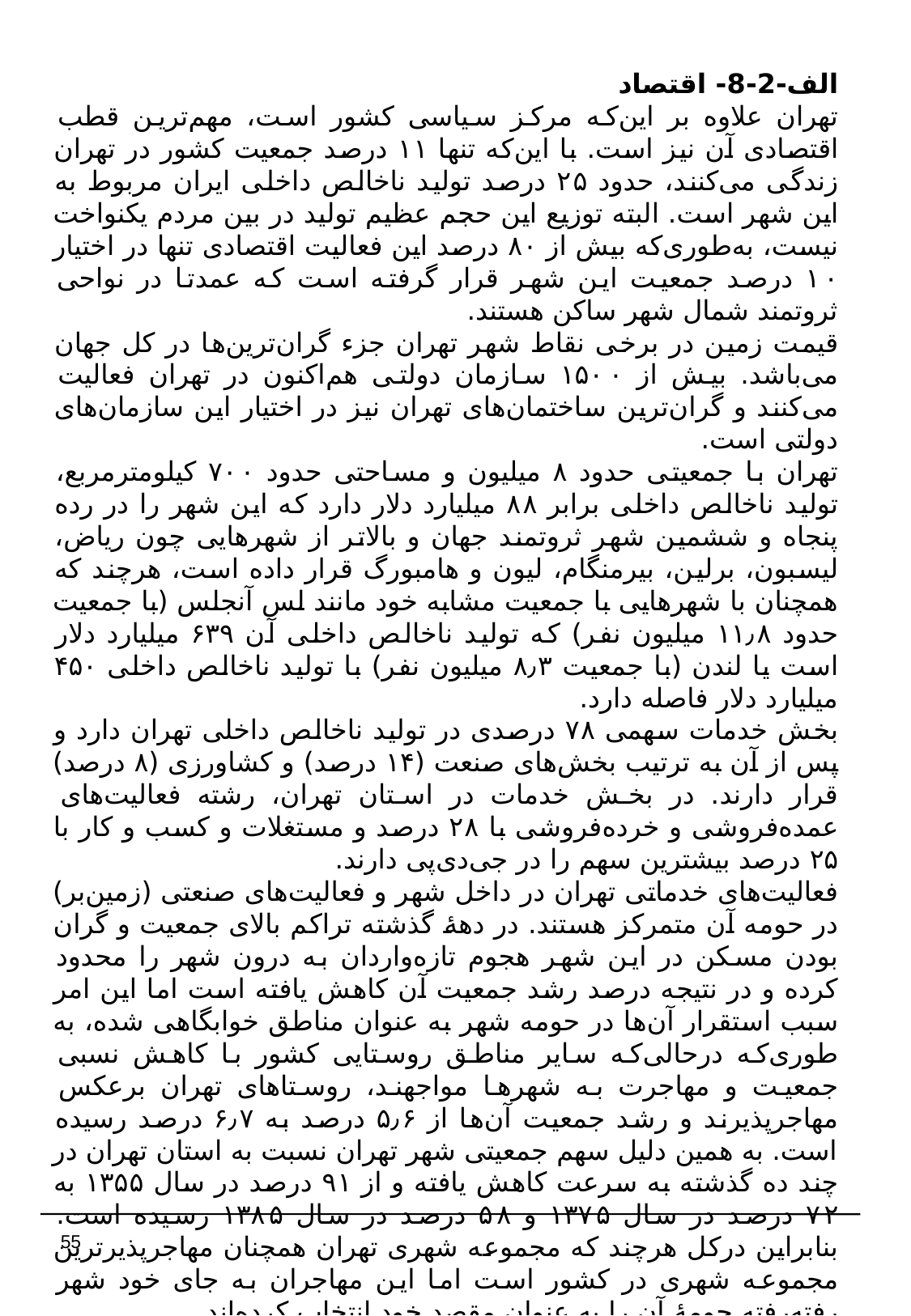

الف-2-8- اقتصاد
تهران علاوه بر این‌که مرکز سیاسی کشور است، مهم‌ترین قطب اقتصادی آن نیز است. با این‌که تنها ۱۱ درصد جمعیت کشور در تهران زندگی می‌کنند، حدود ۲۵ درصد تولید ناخالص داخلی ایران مربوط به این شهر است. البته توزیع این حجم عظیم تولید در بین مردم یکنواخت نیست، به‌طوری‌که بیش از ۸۰ درصد این فعالیت اقتصادی تنها در اختیار ۱۰ درصد جمعیت این شهر قرار گرفته است که عمدتا در نواحی ثروتمند شمال شهر ساکن هستند.
قیمت زمین در برخی نقاط شهر تهران جزء گران‌ترین‌ها در کل جهان می‌باشد. بیش از ۱۵۰۰ سازمان دولتی هم‌اکنون در تهران فعالیت می‌کنند و گران‌ترین ساختمان‌های تهران نیز در اختیار این سازمان‌های دولتی است.
تهران با جمعیتی حدود ۸ میلیون و مساحتی حدود ۷۰۰ کیلومترمربع، تولید ناخالص داخلی برابر ۸۸ میلیارد دلار دارد که این شهر را در رده پنجاه و ششمین شهر ثروتمند جهان و بالاتر از شهرهایی چون ریاض، لیسبون، برلین، بیرمنگام، لیون و هامبورگ قرار داده است، هرچند که همچنان با شهرهایی با جمعیت مشابه خود مانند لس آنجلس (با جمعیت حدود ۱۱٫۸ میلیون نفر) که تولید ناخالص داخلی آن ۶۳۹ میلیارد دلار است یا لندن (با جمعیت ۸٫۳ میلیون نفر) با تولید ناخالص داخلی ۴۵۰ میلیارد دلار فاصله دارد.
بخش خدمات سهمی ۷۸ درصدی در تولید ناخالص داخلی تهران دارد و پس از آن به ترتیب بخش‌های صنعت (۱۴ درصد) و کشاورزی (۸ درصد) قرار دارند. در بخش خدمات در استان تهران، رشته فعالیت‌های عمده‌فروشی و خرده‌فروشی با ۲۸ درصد و مستغلات و کسب و کار با ۲۵ درصد بیشترین سهم را در جی‌دی‌پی دارند.
فعالیت‌های خدماتی تهران در داخل شهر و فعالیت‌های صنعتی (زمین‌بر) در حومه آن متمرکز هستند. در دههٔ گذشته تراکم بالای جمعیت و گران بودن مسکن در این شهر هجوم تازه‌واردان به درون شهر را محدود کرده و در نتیجه درصد رشد جمعیت آن کاهش یافته است اما این امر سبب استقرار آن‌ها در حومه شهر به عنوان مناطق خوابگاهی شده، به طوری‌که درحالی‌که سایر مناطق روستایی کشور با کاهش نسبی جمعیت و مهاجرت به شهرها مواجهند، روستاهای تهران برعکس مهاجرپذیرند و رشد جمعیت آن‌ها از ۵٫۶ درصد به ۶٫۷ درصد رسیده است. به همین دلیل سهم جمعیتی شهر تهران نسبت به استان تهران در چند ده گذشته به سرعت کاهش یافته و از ۹۱ درصد در سال ۱۳۵۵ به ۷۲ درصد در سال ۱۳۷۵ و ۵۸ درصد در سال ۱۳۸۵ رسیده است. بنابراین درکل هرچند که مجموعه شهری تهران همچنان مهاجرپذیرترین مجموعه شهری در کشور است اما این مهاجران به جای خود شهر رفته‌رفته حومهٔ آن را به عنوان مقصد خود انتخاب کرده‌اند.

55